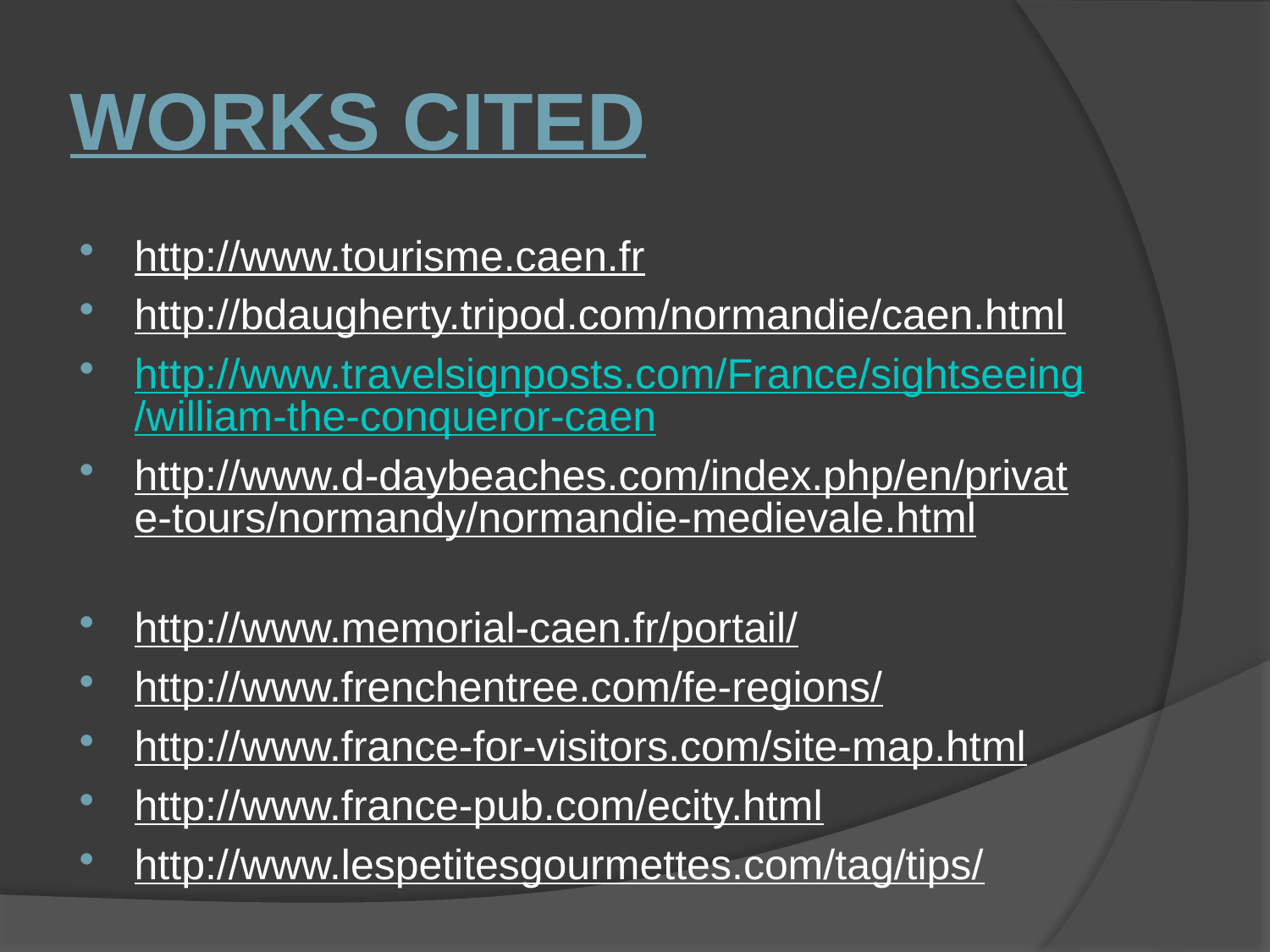

# Works Cited
http://www.tourisme.caen.fr
http://bdaugherty.tripod.com/normandie/caen.html
http://www.travelsignposts.com/France/sightseeing/william-the-conqueror-caen
http://www.d-daybeaches.com/index.php/en/private-tours/normandy/normandie-medievale.html
http://www.memorial-caen.fr/portail/
http://www.frenchentree.com/fe-regions/
http://www.france-for-visitors.com/site-map.html
http://www.france-pub.com/ecity.html
http://www.lespetitesgourmettes.com/tag/tips/